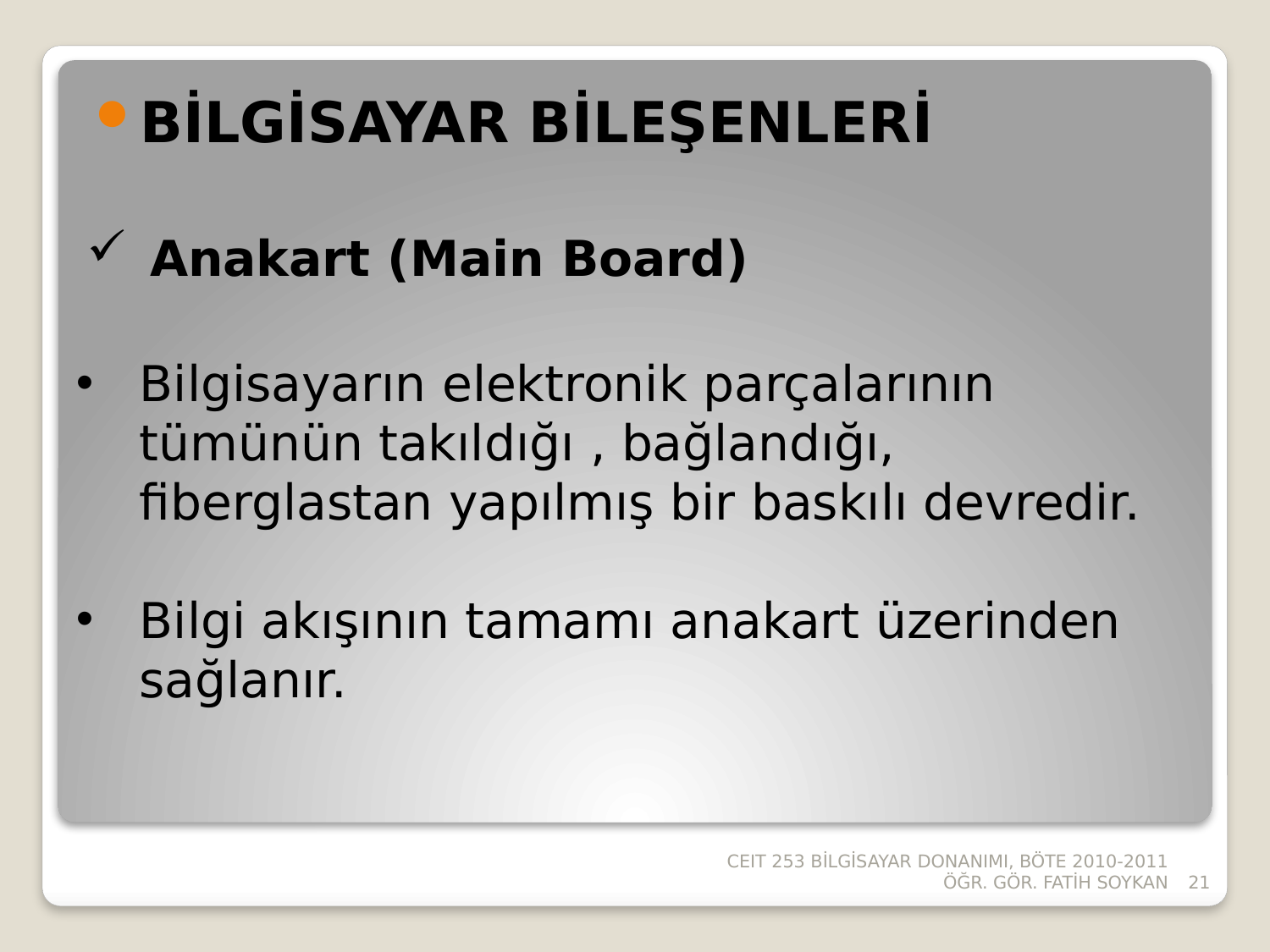

BİLGİSAYAR BİLEŞENLERİ

Anakart (Main Board)

Bilgisayarın elektronik parçalarının tümünün takıldığı , bağlandığı, fiberglastan yapılmış bir baskılı devredir.

Bilgi akışının tamamı anakart üzerinden sağlanır.
CEIT 253 BİLGİSAYAR DONANIMI, BÖTE 2010-2011 ÖĞR. GÖR. FATİH SOYKAN
21